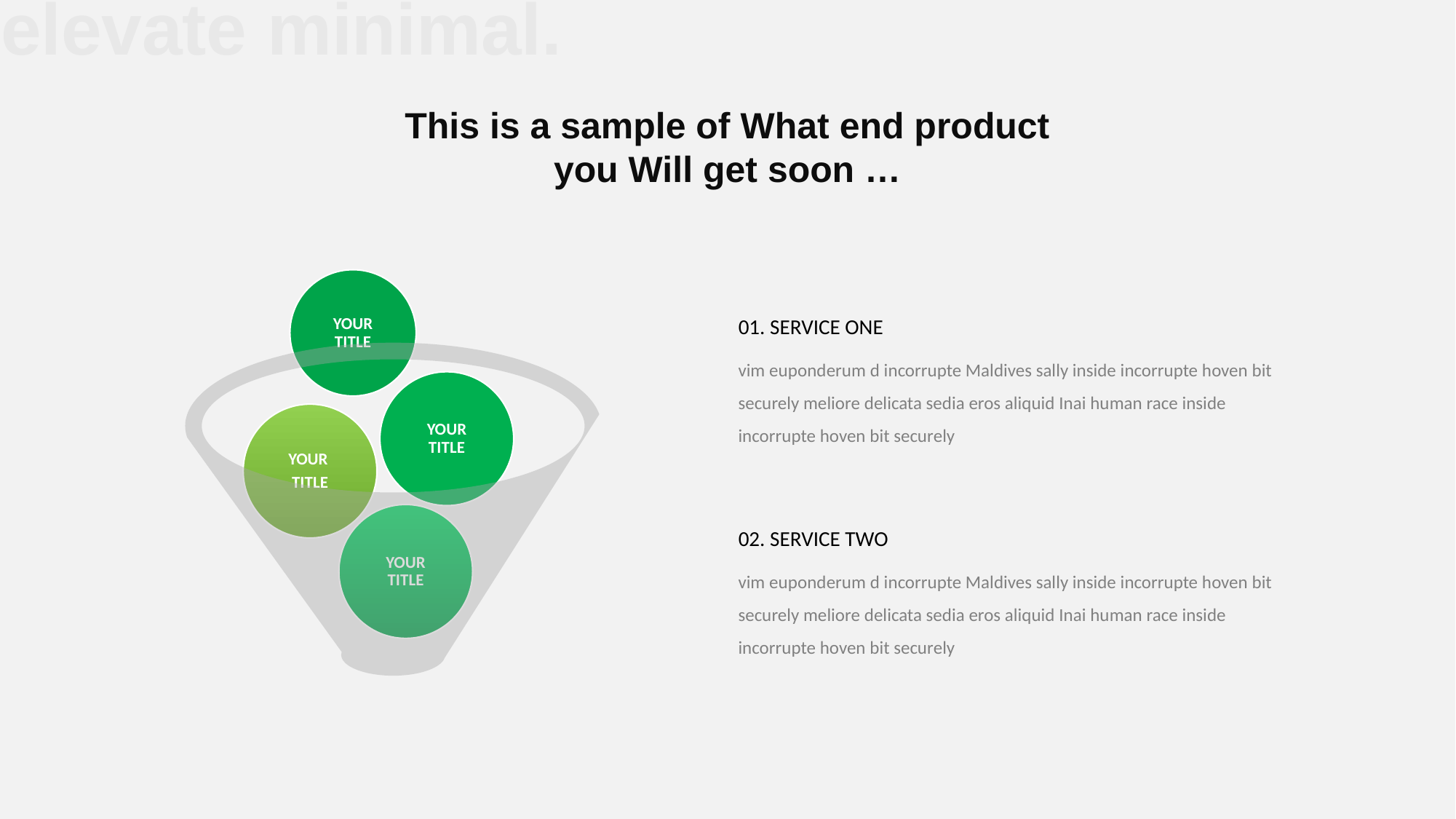

elevate minimal.
This is a sample of What end product you Will get soon …
YOUR TITLE

01. SERVICE ONE

vim euponderum d incorrupte Maldives sally inside incorrupte hoven bit securely meliore delicata sedia eros aliquid Inai human race inside incorrupte hoven bit securely

YOUR TITLE
YOUR
TITLE
YOUR TITLE
02. SERVICE TWO
vim euponderum d incorrupte Maldives sally inside incorrupte hoven bit securely meliore delicata sedia eros aliquid Inai human race inside incorrupte hoven bit securely